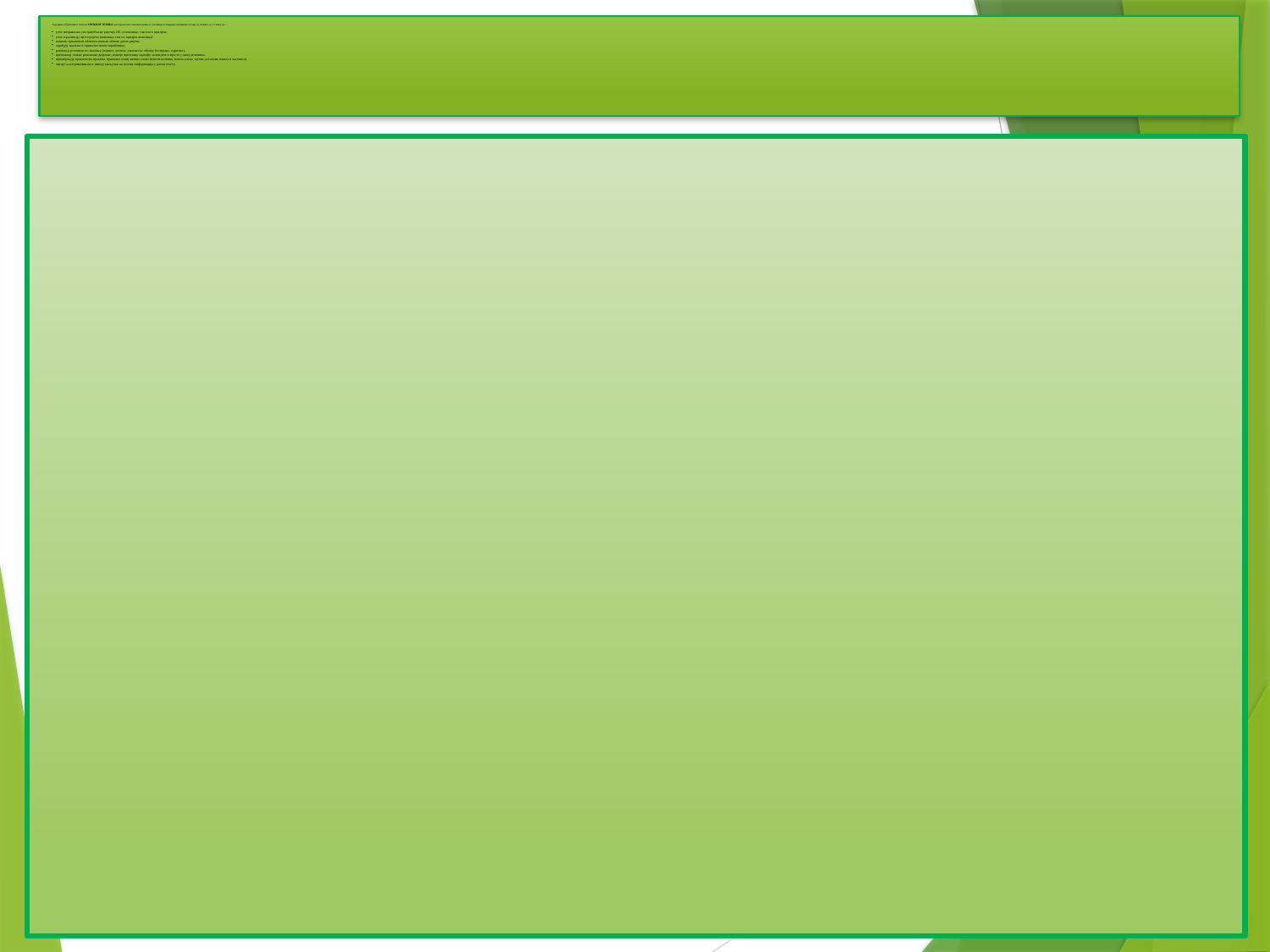

Задацима објективног типа из СРПСКОГ ЈЕЗИКА настојали смо сазнати колико су ученици остварили очекиване исходе тј. колико су у стању да:

уоче неправилно употријебљену ријечцу НЕ уз именице, глаголе и придјеве,
уоче и разликују врсте ријечи (именица, глагол, придјев заменица)
напишу ијекавским обликом екавске облике датих ријечи,
одређују значење и правилно пишу скраћенице,
разликују реченице по значењу (изјавне, упитне, узвичне) и облику (потврдне, одричне),
препознају главне реченичке дијелове, издвоје прилошку одредбу за вријеме и мјесто у датој реченици,
примијењују правописна правила: правилно пишу велико слово (властита имена, имена улица, тргова, установа, књига и часописа),
читају са истраживањем и изведу закључак на основу информација у датом тексту.

12